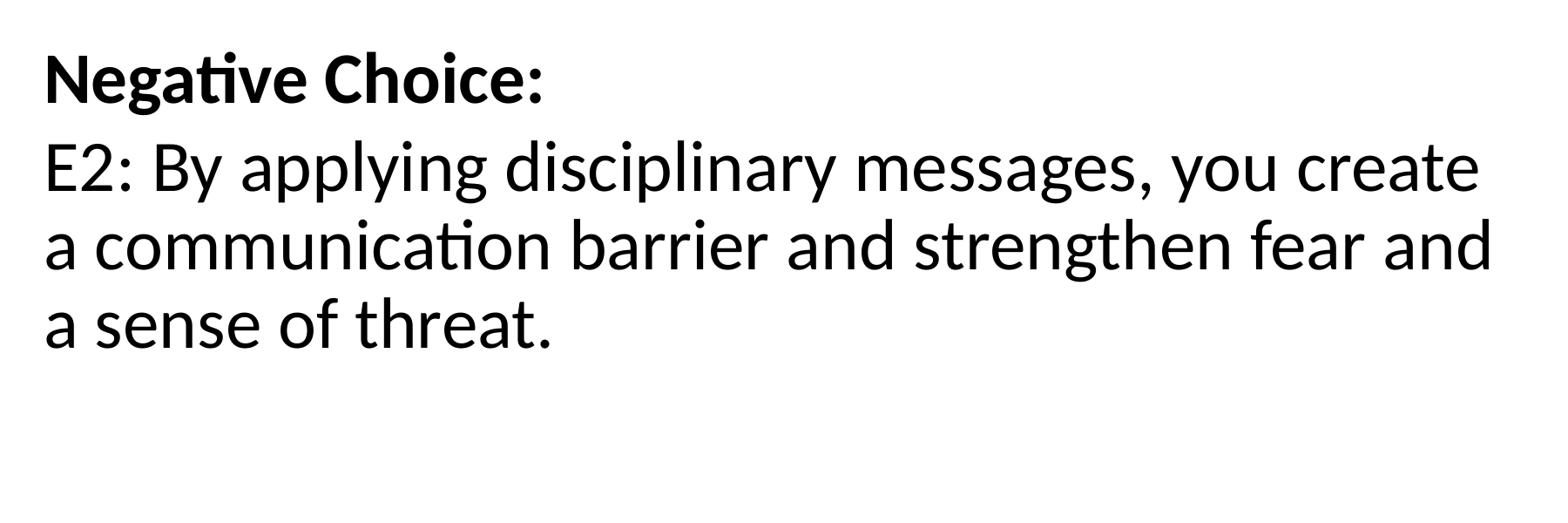

Negative Choice:
E2: By applying disciplinary messages, you create a communication barrier and strengthen fear and a sense of threat.